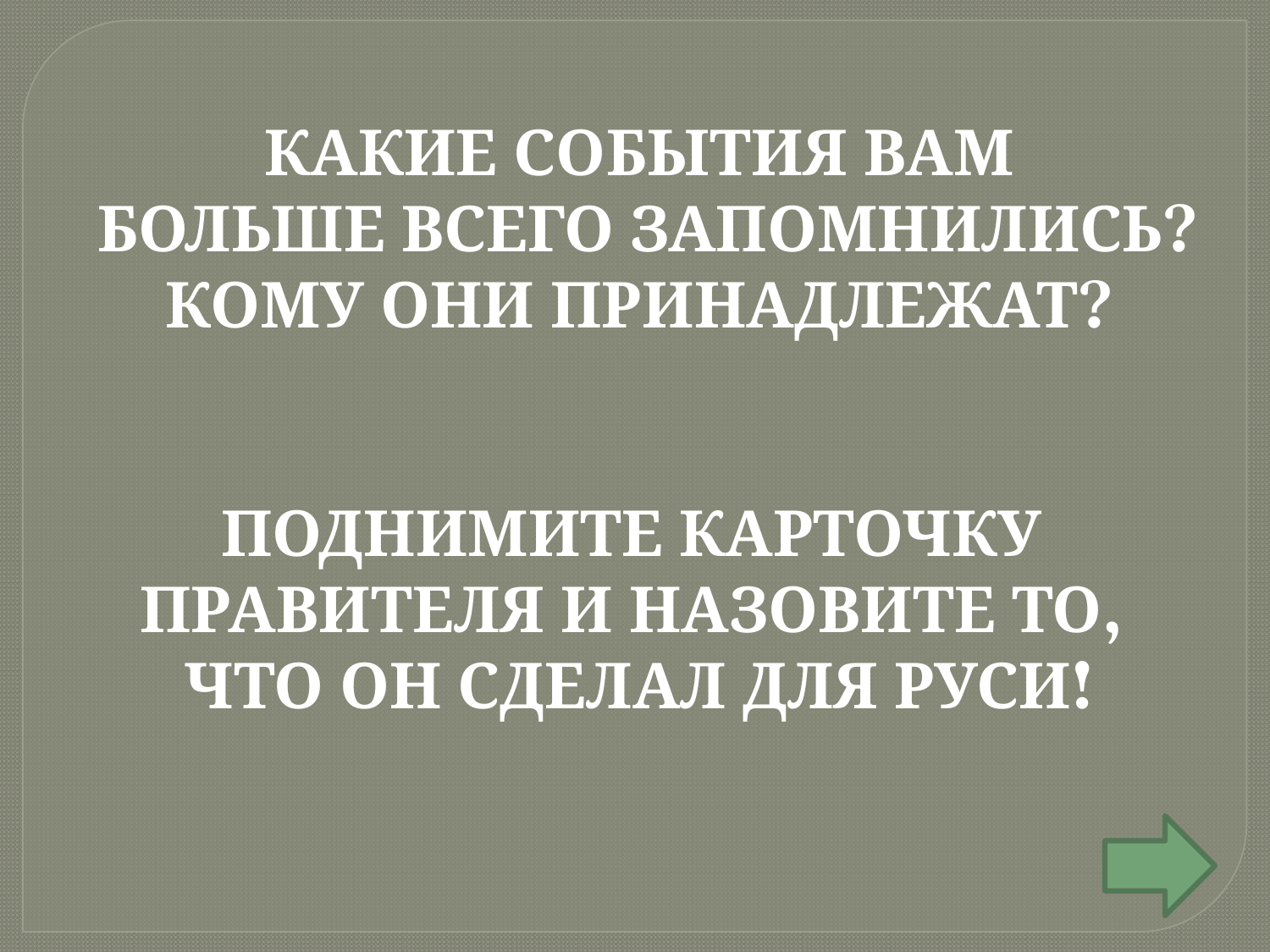

КАКИЕ СОБЫТИЯ ВАМ
 БОЛЬШЕ ВСЕГО ЗАПОМНИЛИСЬ?
КОМУ ОНИ ПРИНАДЛЕЖАТ?

ПОДНИМИТЕ КАРТОЧКУ
ПРАВИТЕЛЯ И НАЗОВИТЕ ТО,
ЧТО ОН СДЕЛАЛ ДЛЯ РУСИ!